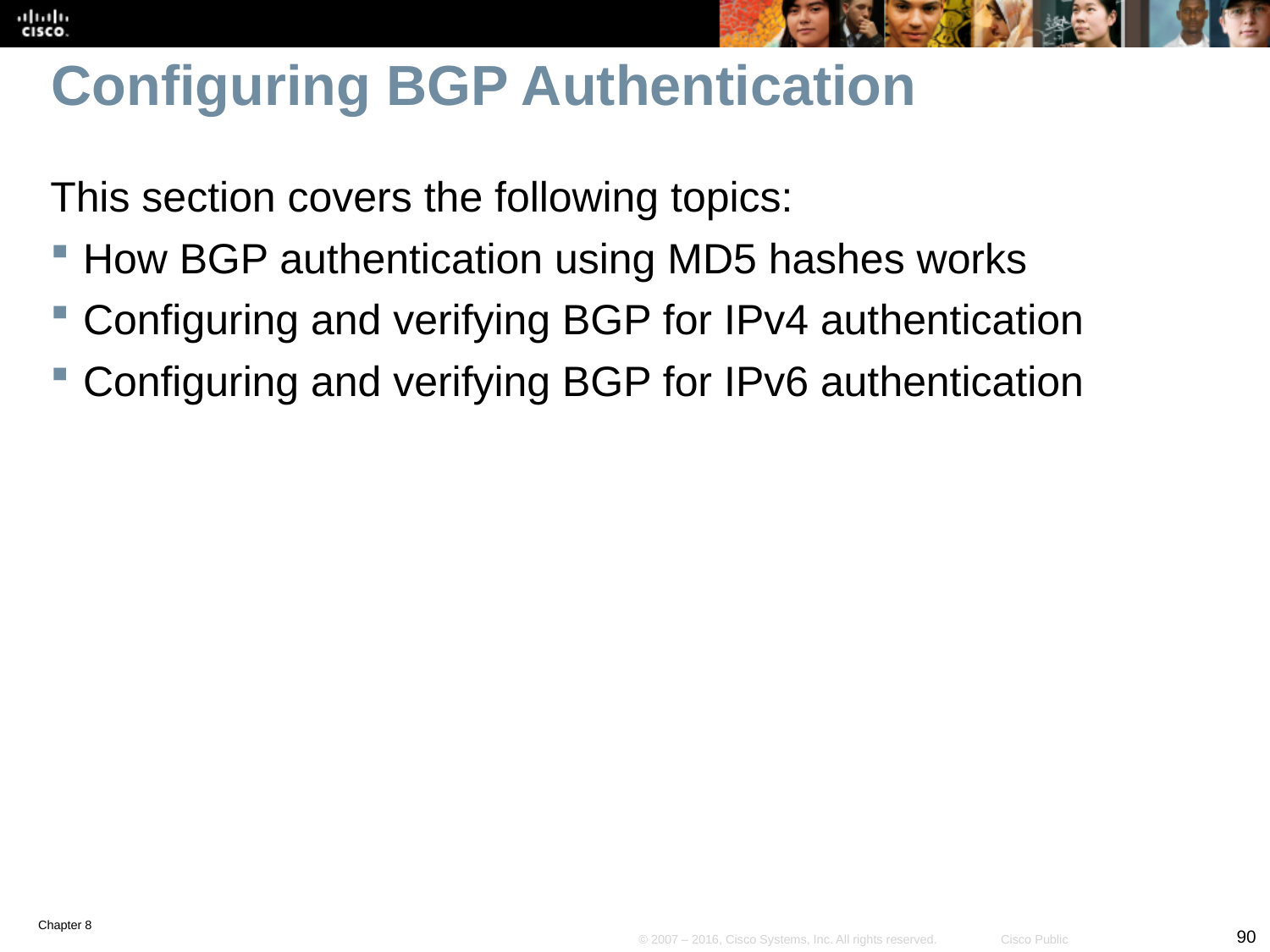

# Configuring BGP Authentication
This section covers the following topics:
How BGP authentication using MD5 hashes works
Configuring and verifying BGP for IPv4 authentication
Configuring and verifying BGP for IPv6 authentication